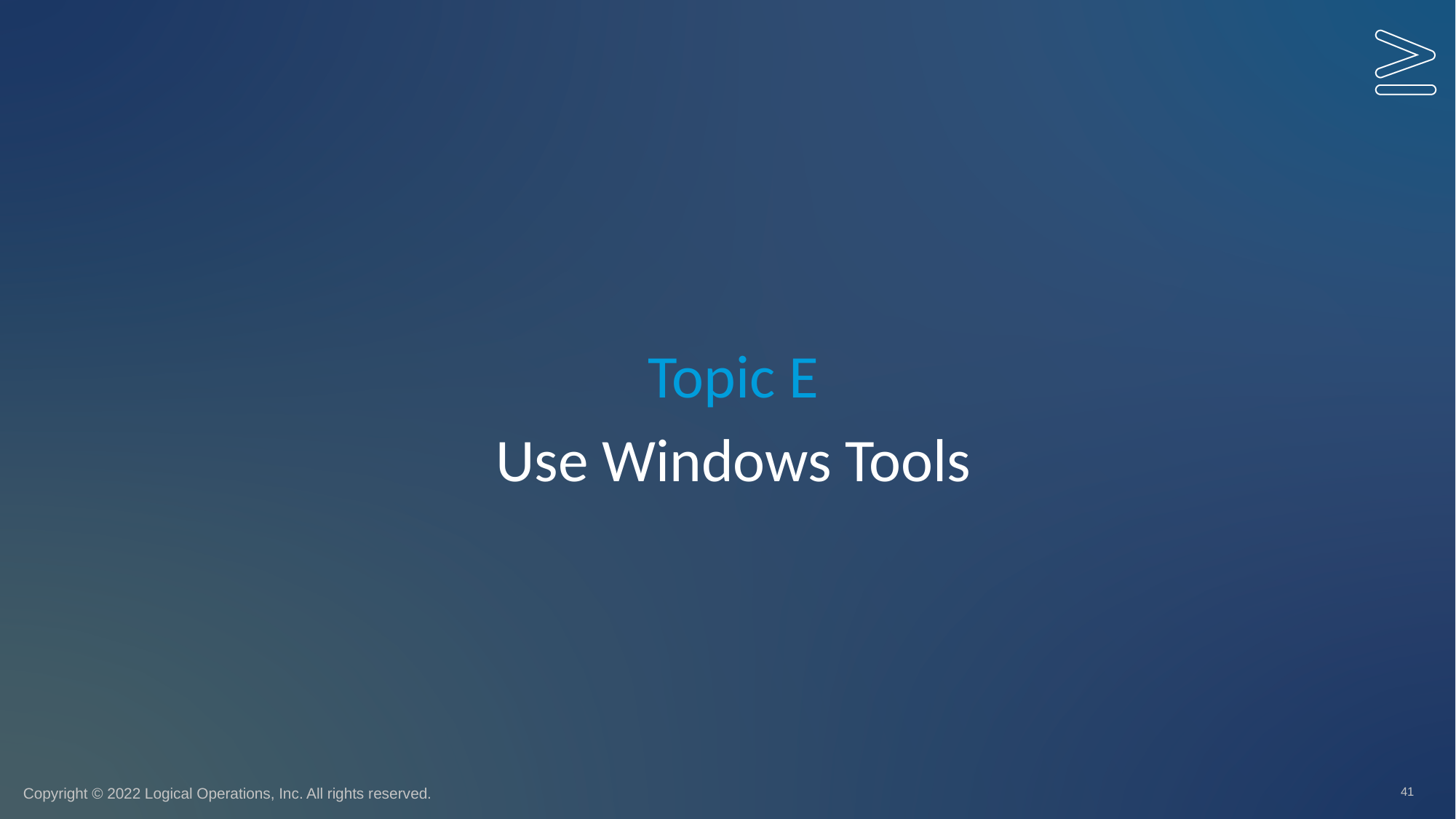

Topic E
# Use Windows Tools
41